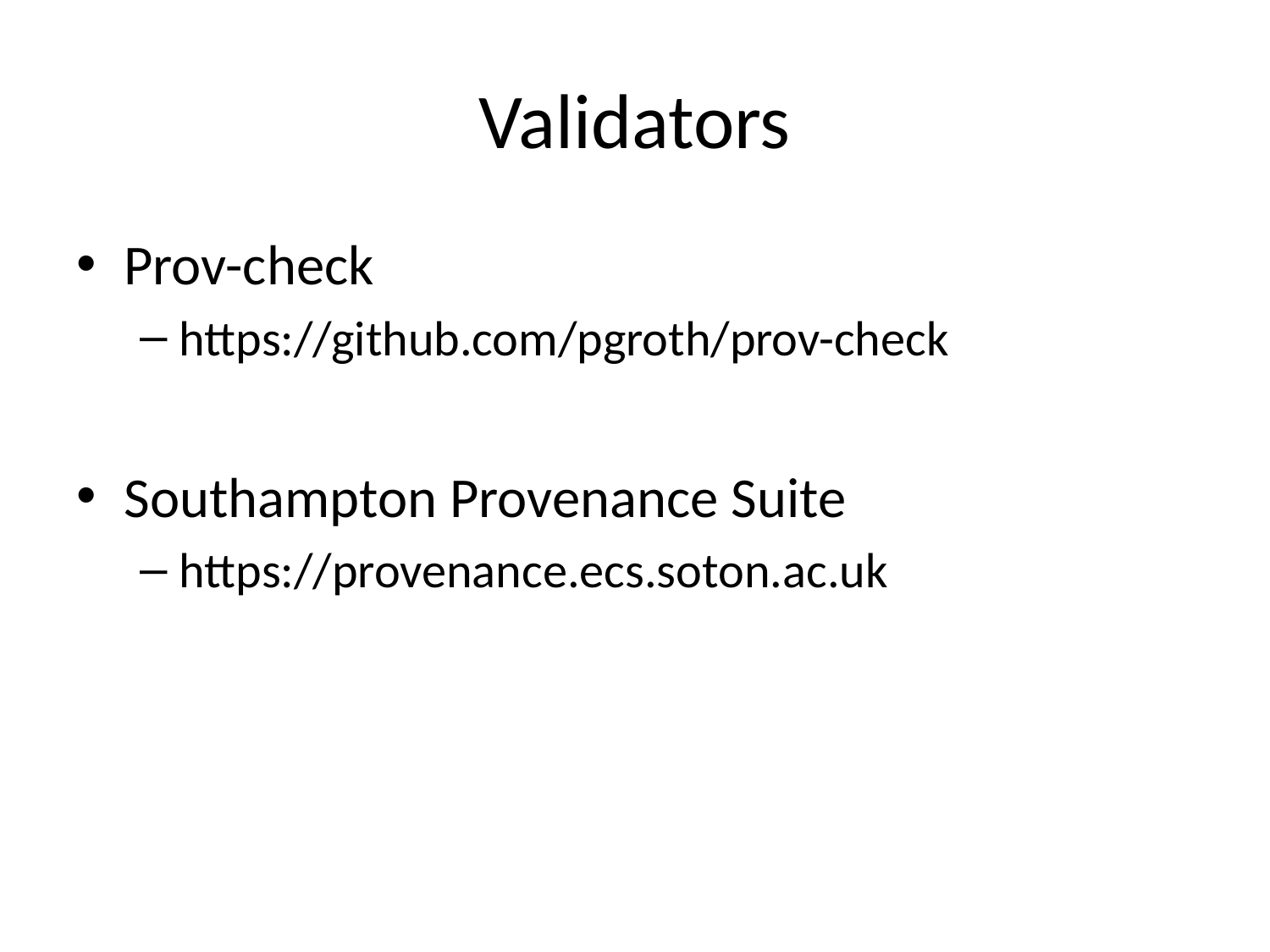

# Validators
Prov-check
https://github.com/pgroth/prov-check

Southampton Provenance Suite
https://provenance.ecs.soton.ac.uk